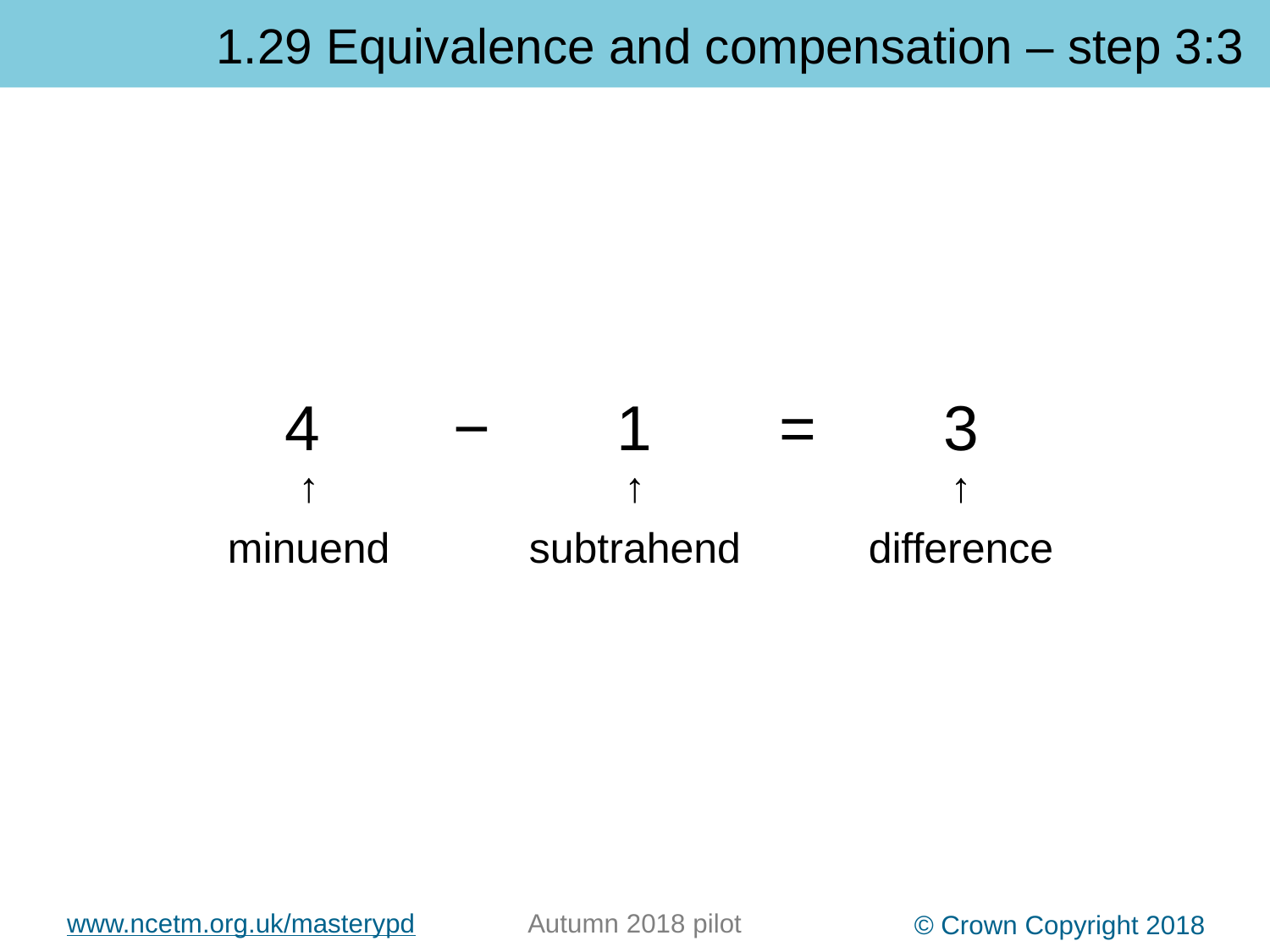

1.29 Equivalence and compensation – step 3:3
| 4 | − | 1 | = | 3 |
| --- | --- | --- | --- | --- |
| ↑ minuend |  | ↑ subtrahend |  | ↑ difference |